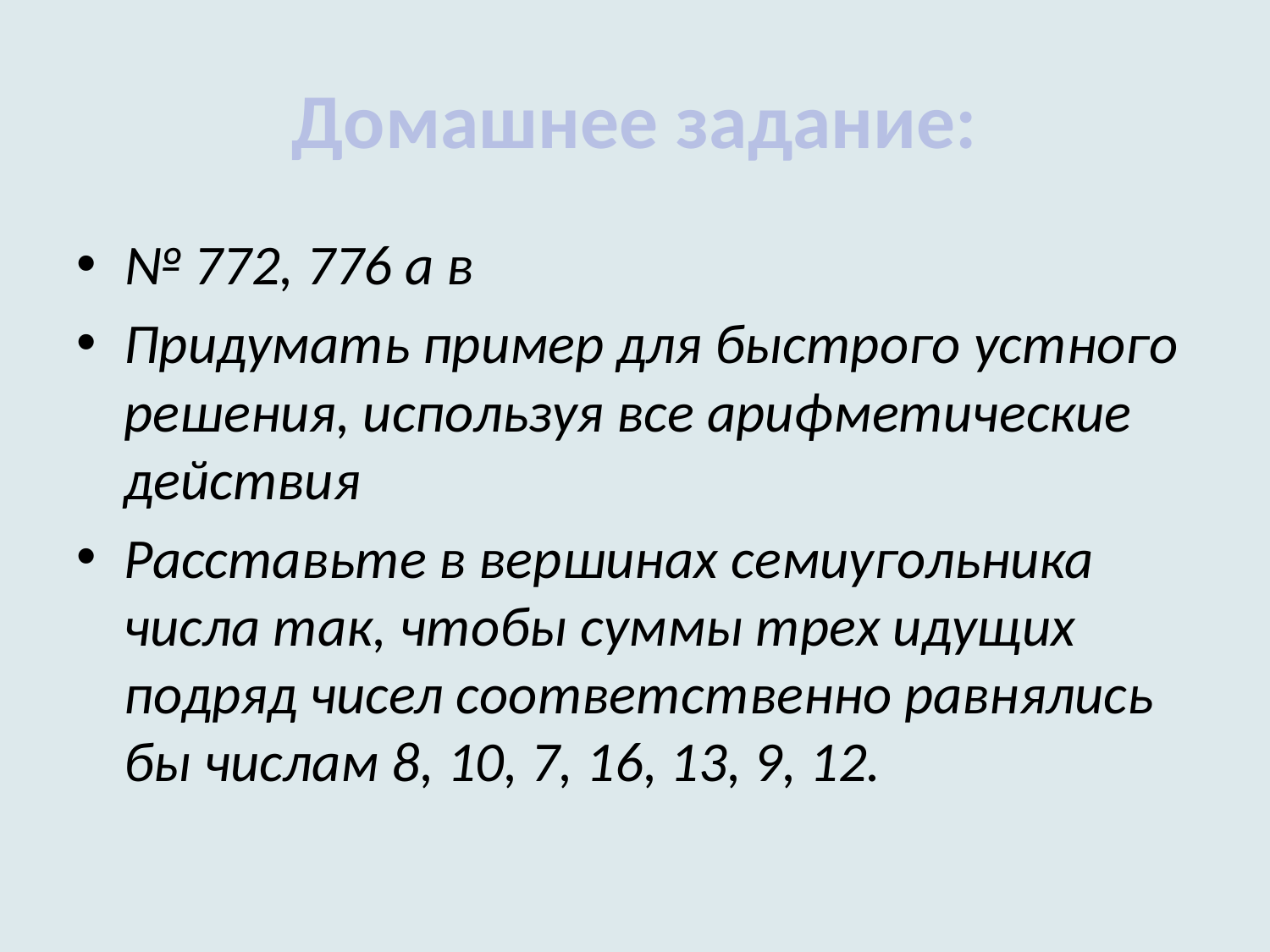

# Домашнее задание:
№ 772, 776 а в
Придумать пример для быстрого устного решения, используя все арифметические действия
Расставьте в вершинах семиугольника числа так, чтобы суммы трех идущих подряд чисел соответственно равнялись бы числам 8, 10, 7, 16, 13, 9, 12.